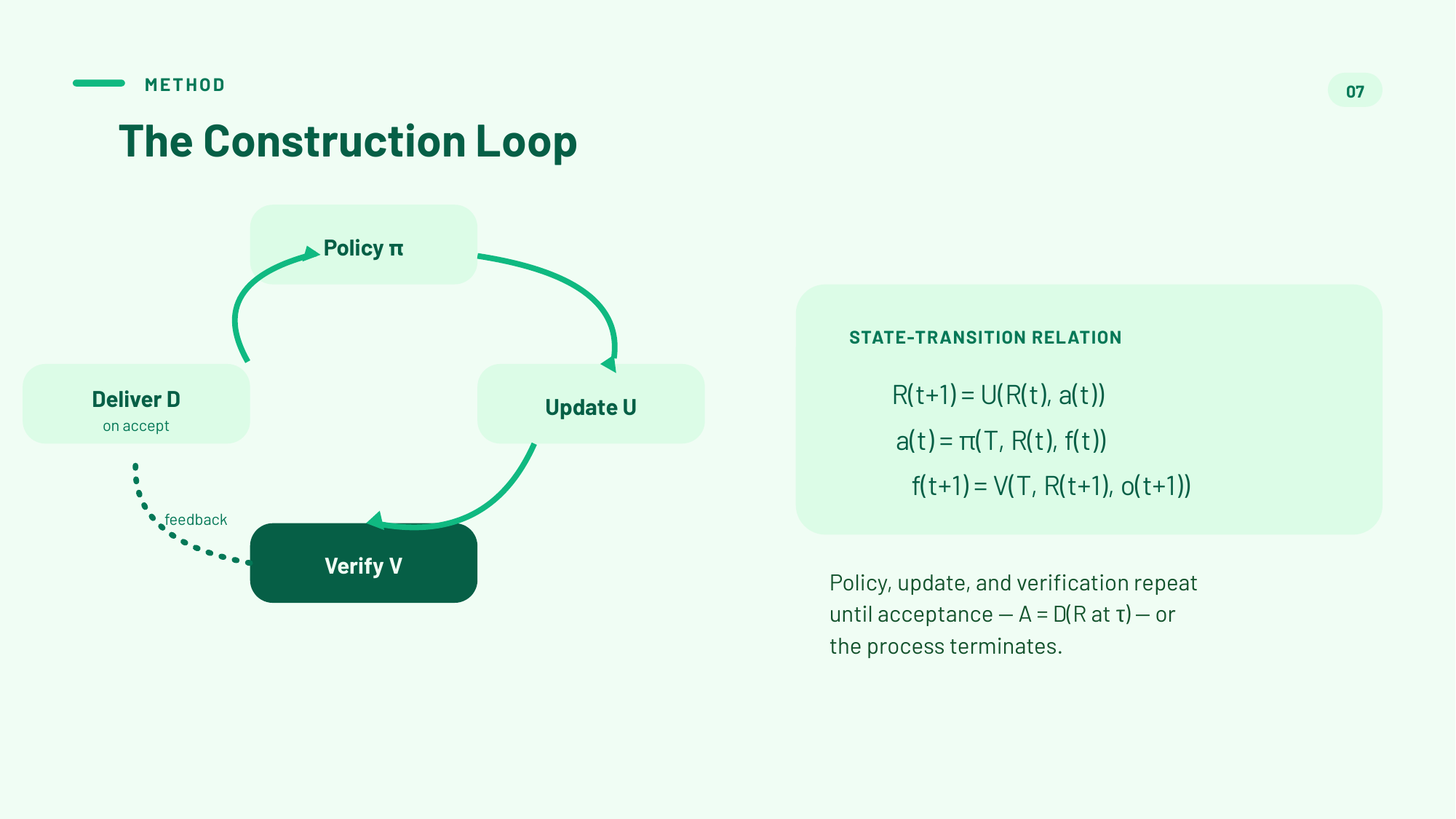

METHOD

07
The Construction Loop

Policy π

Deliver D
Update U
on accept

feedback

Verify V

STATE-TRANSITION RELATION
R(t+1) = U(R(t), a(t))
a(t) = π(T, R(t), f(t))
f(t+1) = V(T, R(t+1), o(t+1))
Policy, update, and verification repeat
until acceptance — A = D(R at τ) — or
the process terminates.